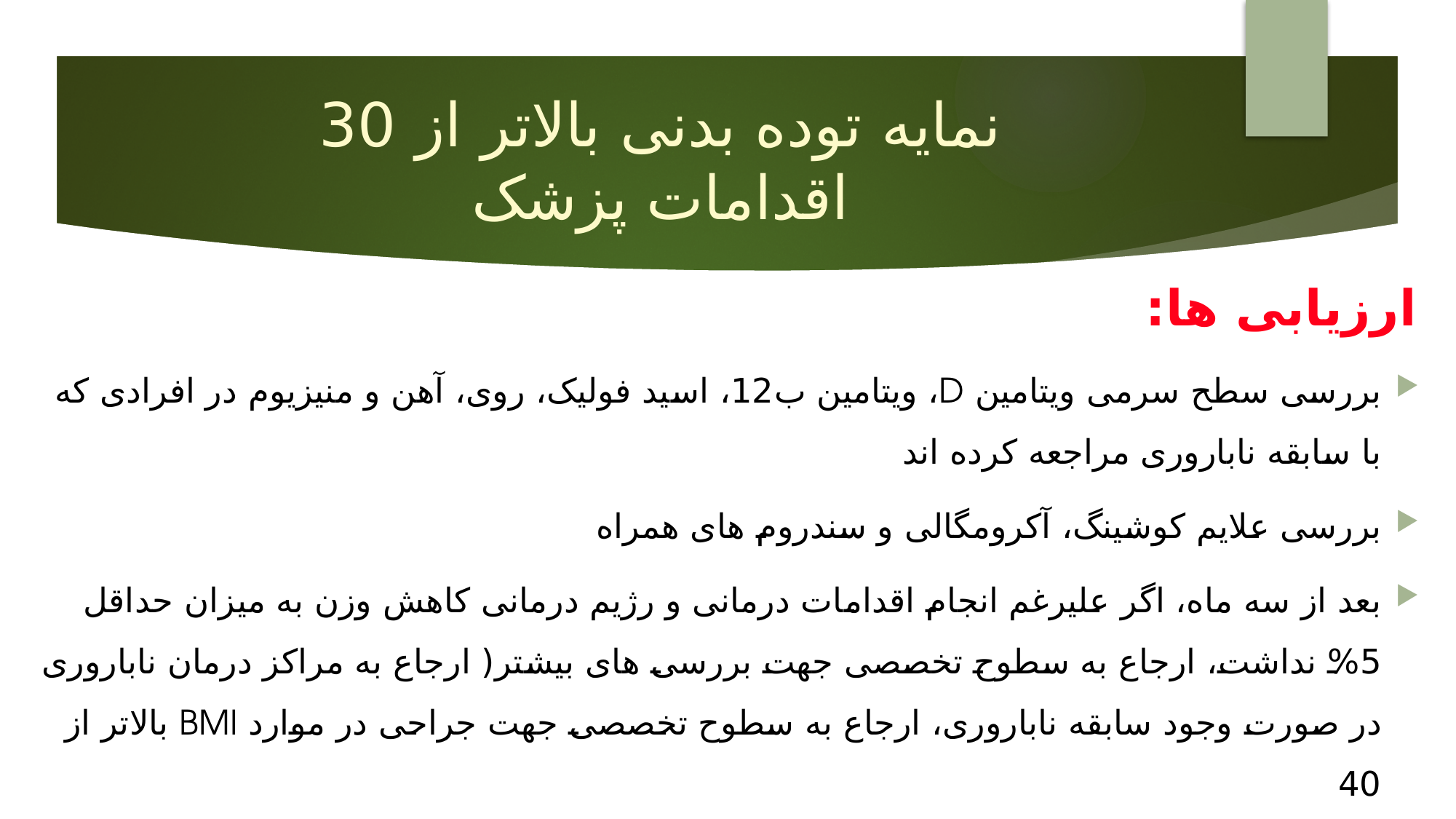

# نمایه توده بدنی بالاتر از 30 اقدامات پزشک
ارزیابی ها:
بررسی سطح سرمی ویتامین D، ویتامین ب12، اسید فولیک، روی، آهن و منیزیوم در افرادی که با سابقه ناباروری مراجعه کرده اند
بررسی علایم کوشینگ، آکرومگالی و سندروم های همراه
بعد از سه ماه، اگر علیرغم انجام اقدامات درمانی و رژیم درمانی کاهش وزن به میزان حداقل 5% نداشت، ارجاع به سطوح تخصصی جهت بررسی های بیشتر( ارجاع به مراکز درمان ناباروری در صورت وجود سابقه ناباروری، ارجاع به سطوح تخصصی جهت جراحی در موارد BMI بالاتر از 40